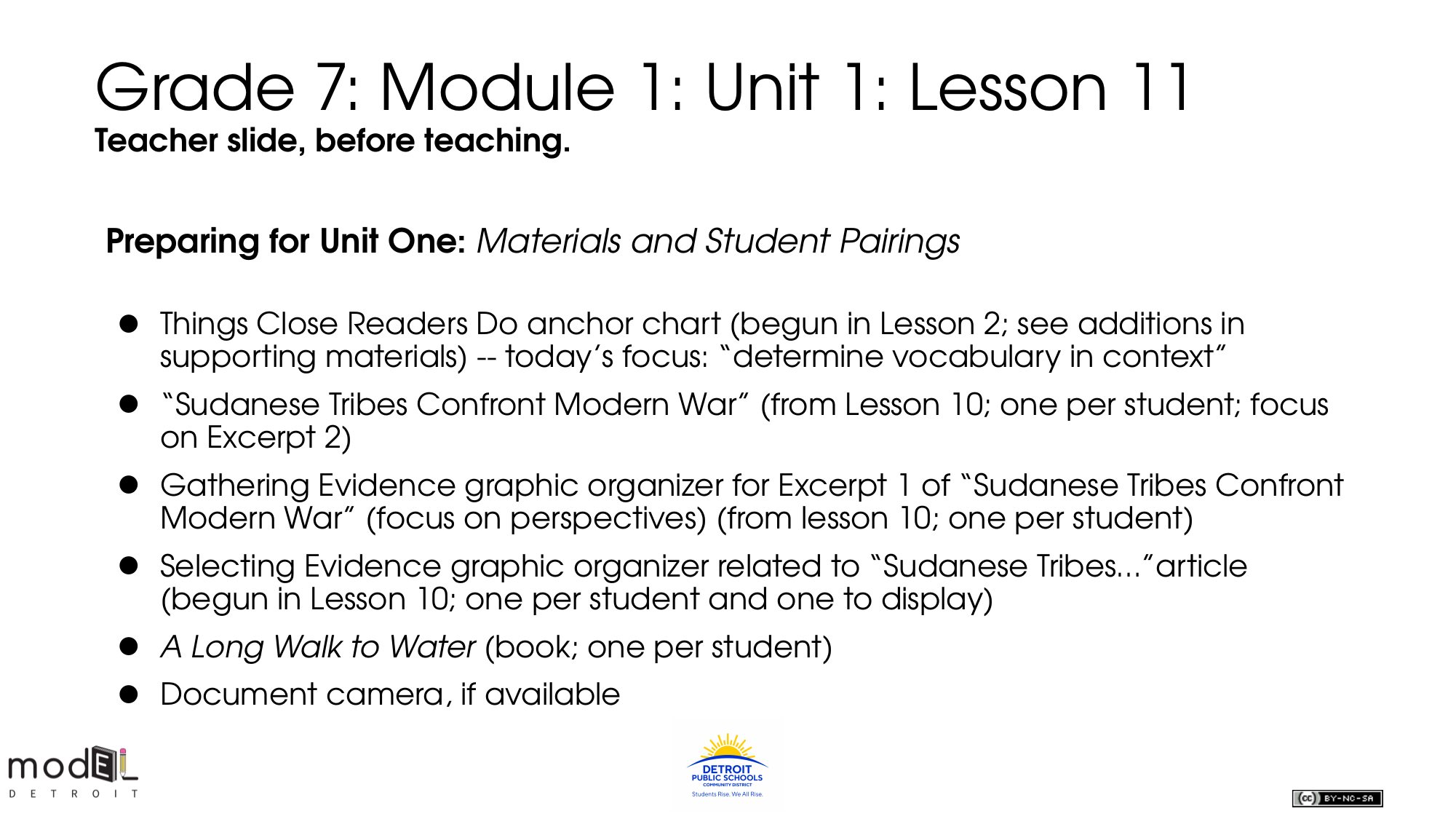

Grade 7: Module 1: Unit 1: Lesson 11
Teacher slide, before teaching.
Preparing for Unit One: Materials and Student Pairings

Things Close Readers Do anchor chart (begun in Lesson 2; see additions in supporting materials) -- today’s focus: “determine vocabulary in context”
“Sudanese Tribes Confront Modern War” (from Lesson 10; one per student; focus on Excerpt 2)
Gathering Evidence graphic organizer for Excerpt 1 of “Sudanese Tribes Confront Modern War” (focus on perspectives) (from lesson 10; one per student)
Selecting Evidence graphic organizer related to “Sudanese Tribes…”article (begun in Lesson 10; one per student and one to display)
A Long Walk to Water (book; one per student)
Document camera, if available